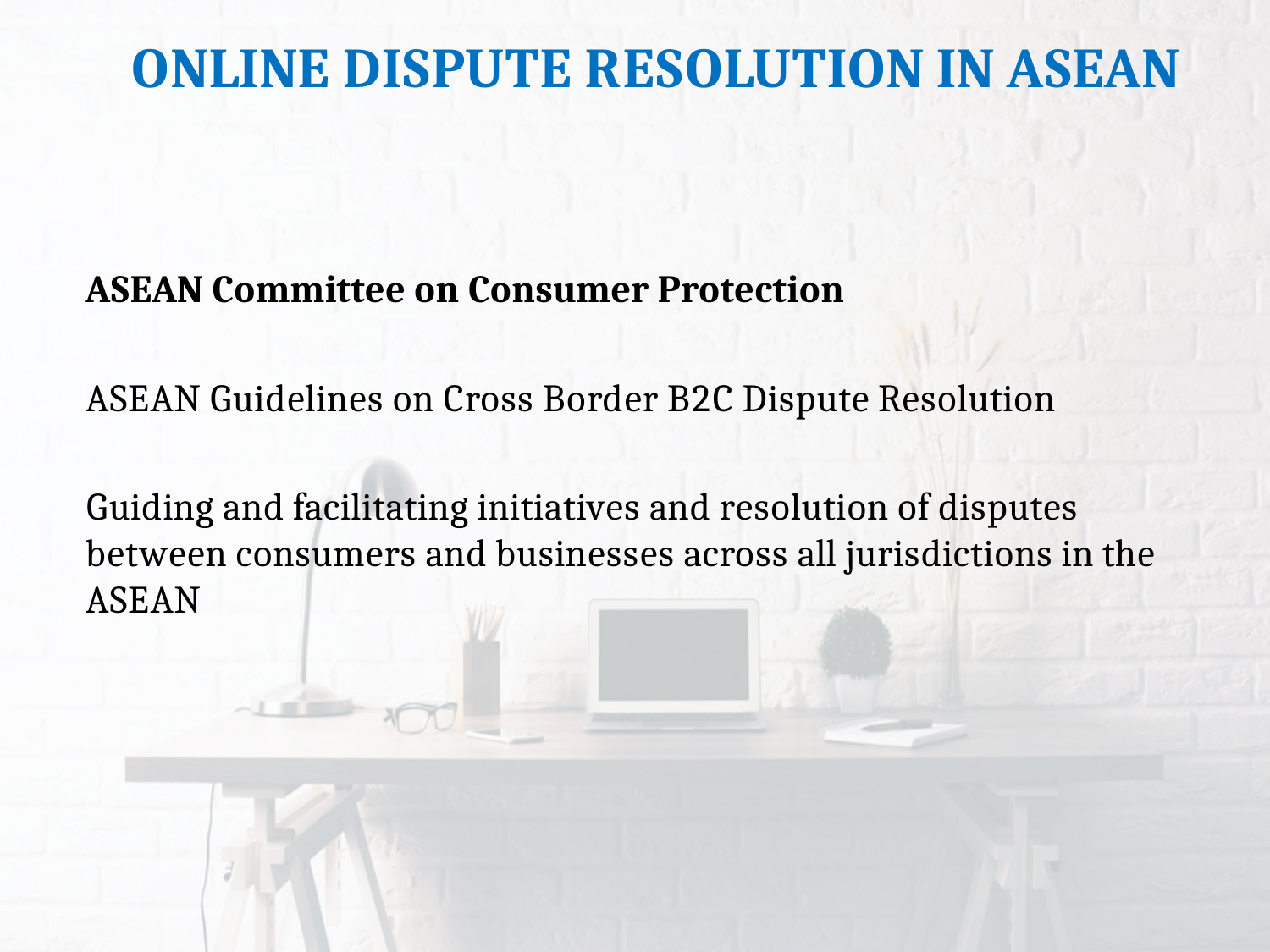

ONLINE DISPUTE RESOLUTION IN ASEAN
ASEAN Committee on Consumer Protection

ASEAN Guidelines on Cross Border B2C Dispute Resolution

Guiding and facilitating initiatives and resolution of disputes between consumers and businesses across all jurisdictions in the ASEAN